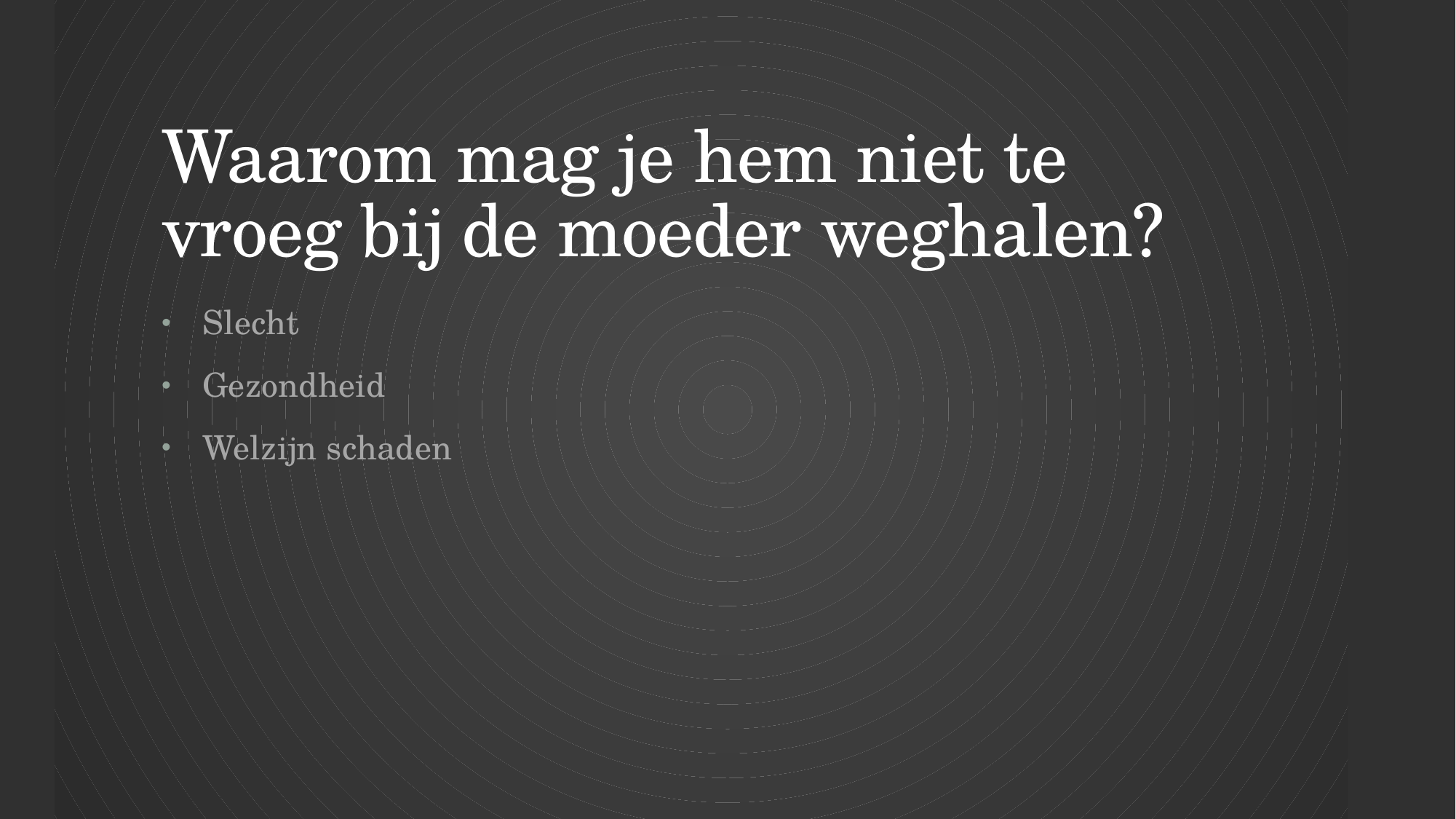

# Waarom mag je hem niet te vroeg bij de moeder weghalen?
Slecht
Gezondheid
Welzijn schaden